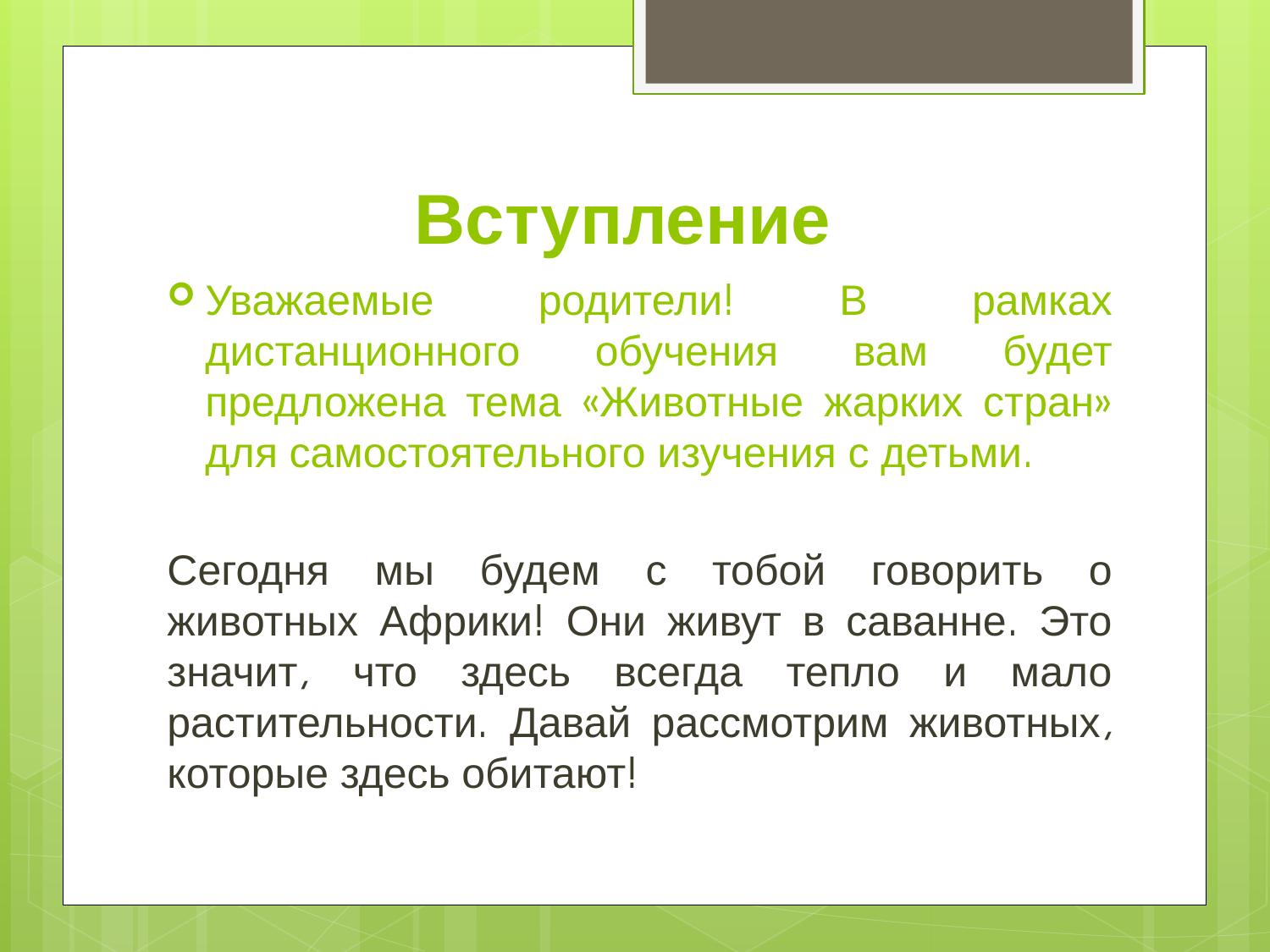

# Вступление
Уважаемые родители! В рамках дистанционного обучения вам будет предложена тема «Животные жарких стран» для самостоятельного изучения с детьми.

Сегодня мы будем с тобой говорить о животных Африки! Они живут в саванне. Это значит, что здесь всегда тепло и мало растительности. Давай рассмотрим животных, которые здесь обитают!